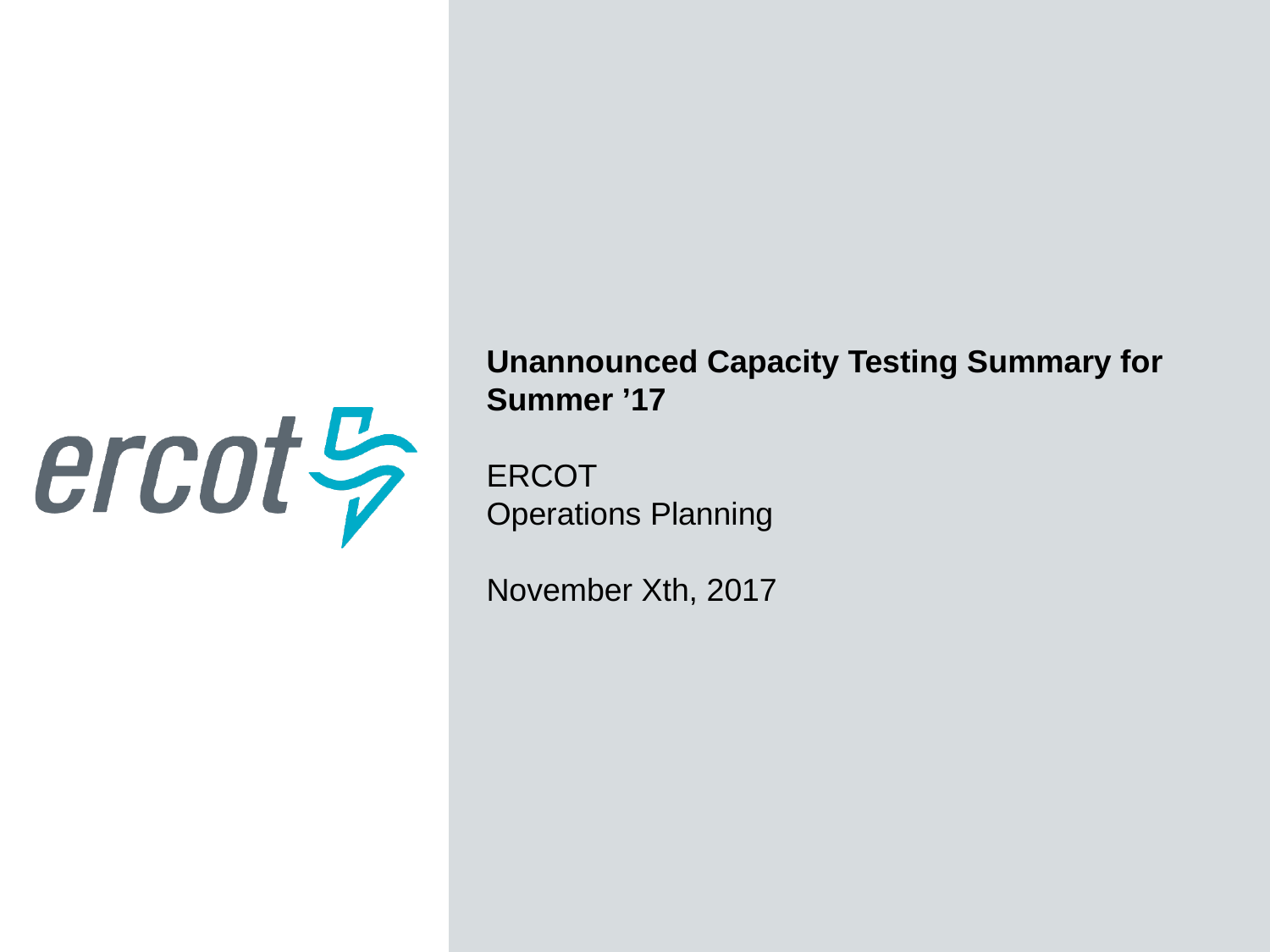

Unannounced Capacity Testing Summary for Summer ’17

ERCOT
Operations Planning

November Xth, 2017